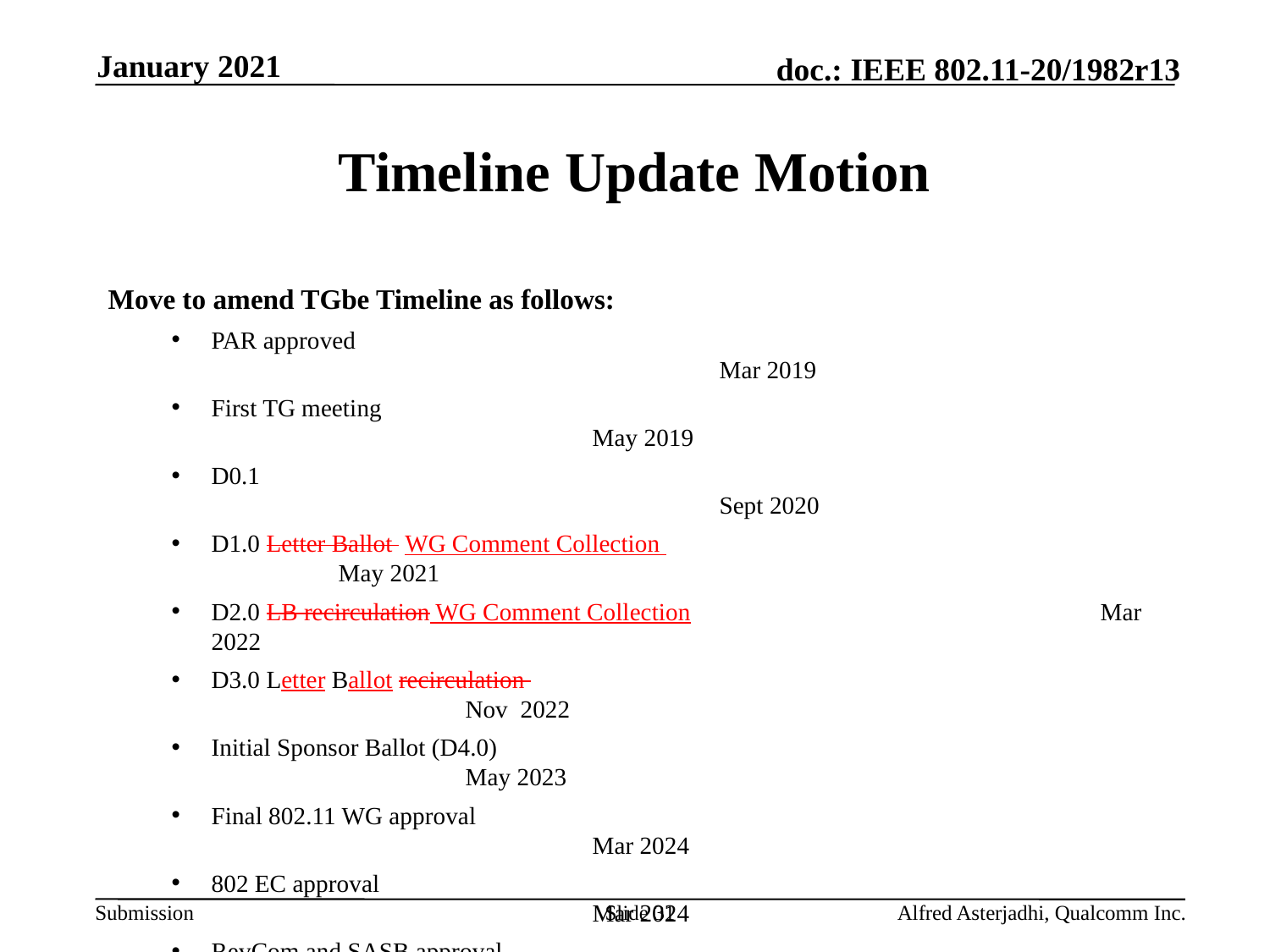

January 2021
# Timeline Update Motion
Move to amend TGbe Timeline as follows:
PAR approved										Mar 2019
First TG meeting									May 2019
D0.1 											Sept 2020
D1.0 Letter Ballot  WG Comment Collection 					May 2021
D2.0 LB recirculation WG Comment Collection				Mar 2022
D3.0 Letter Ballot recirculation 							Nov  2022
Initial Sponsor Ballot (D4.0)							May 2023
Final 802.11 WG approval								Mar 2024
802 EC approval									Mar 2024
RevCom and SASB approval							May 2024

Move: Bin Tian						Second: Matthew Fischer
Discussion: Minor discussion on whether motion number is needed. Not necessary.
Result: Approved with unanimous consent.

Slide 31
Alfred Asterjadhi, Qualcomm Inc.